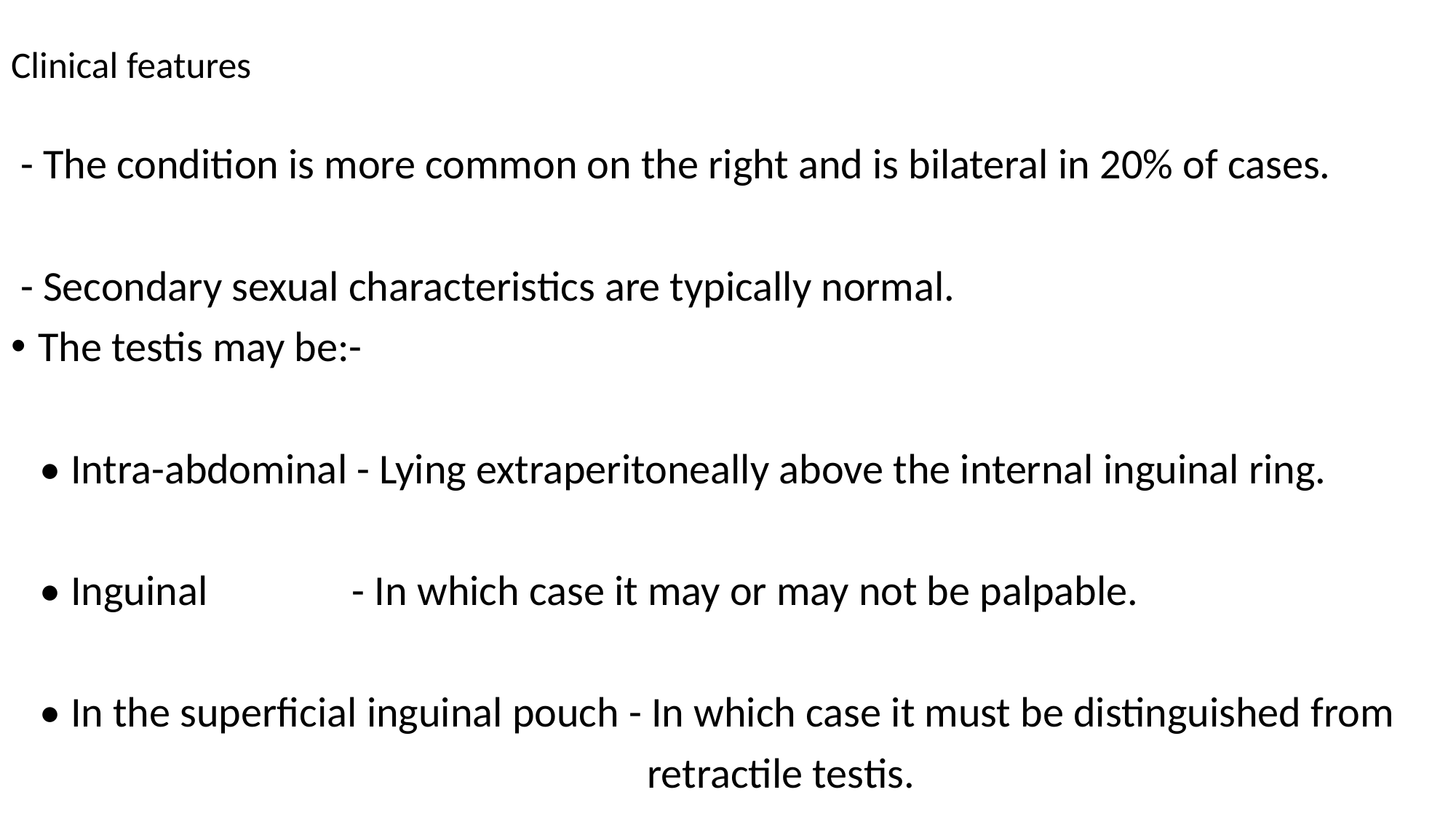

# Clinical features
 - The condition is more common on the right and is bilateral in 20% of cases.

 - Secondary sexual characteristics are typically normal.
The testis may be:-

   • Intra-abdominal - Lying extraperitoneally above the internal inguinal ring.

   • Inguinal               - In which case it may or may not be palpable.

   • In the superficial inguinal pouch - In which case it must be distinguished from
                                                                  retractile testis.